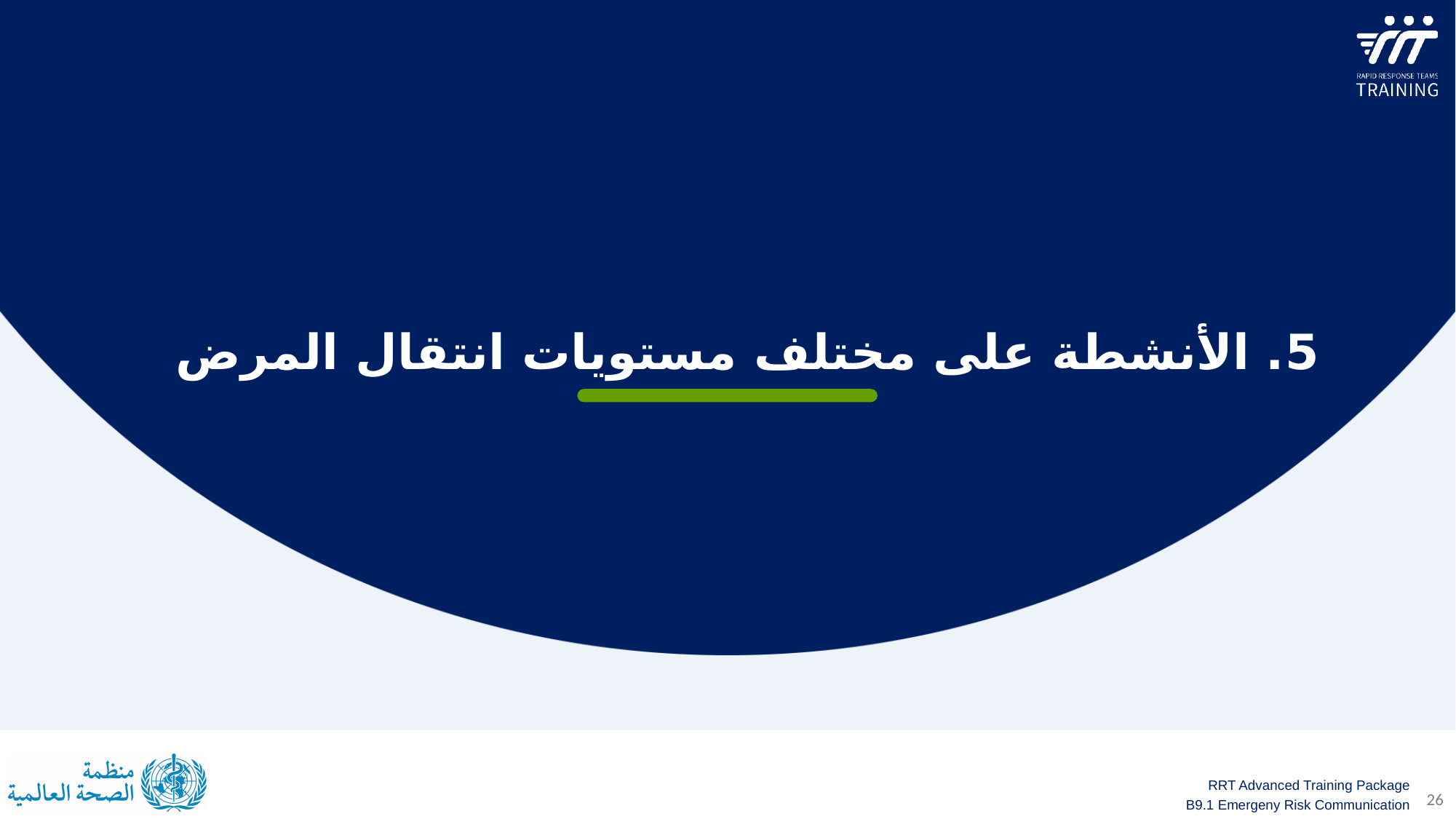

5. الأنشطة على مختلف مستويات انتقال المرض